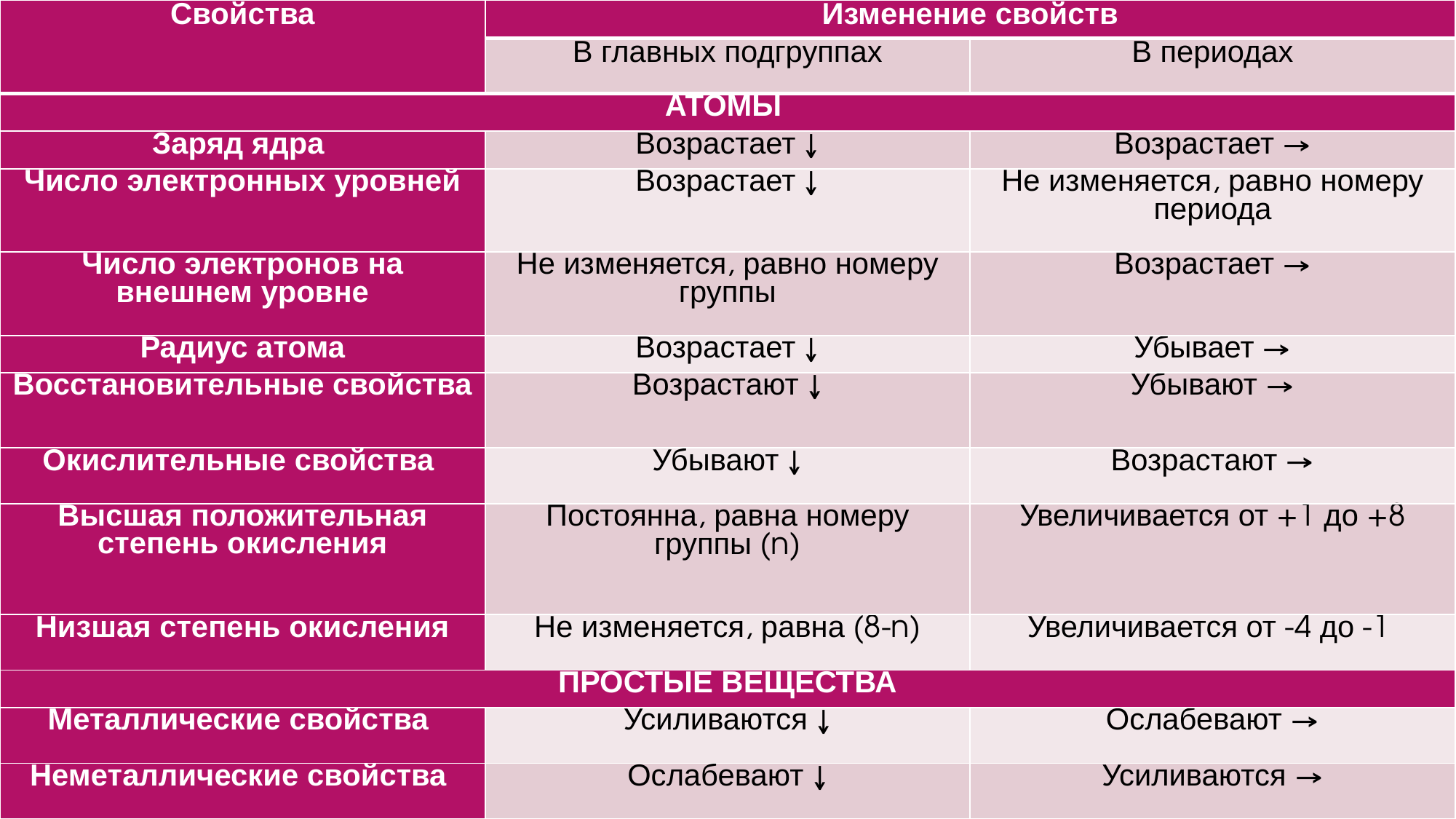

| Свойства | Изменение свойств |  |
| --- | --- | --- |
|  | В главных подгруппах | В периодах |
| АТОМЫ |  |  |
| Заряд ядра | Возрастает ↓ | Возрастает → |
| Число электронных уровней | Возрастает ↓ | Не изменяется, равно номеру периода |
| Число электронов на внешнем уровне | Не изменяется, равно номеру группы | Возрастает → |
| Радиус атома | Возрастает ↓ | Убывает → |
| Восстановительные свойства | Возрастают ↓ | Убывают → |
| Окислительные свойства | Убывают ↓ | Возрастают → |
| Высшая положительная степень окисления | Постоянна, равна номеру группы (n) | Увеличивается от +1 до +8 |
| Низшая степень окисления | Не изменяется, равна (8-n) | Увеличивается от -4 до -1 |
| ПРОСТЫЕ ВЕЩЕСТВА |  |  |
| Металлические свойства | Усиливаются ↓ | Ослабевают → |
| Неметаллические свойства | Ослабевают ↓ | Усиливаются → |